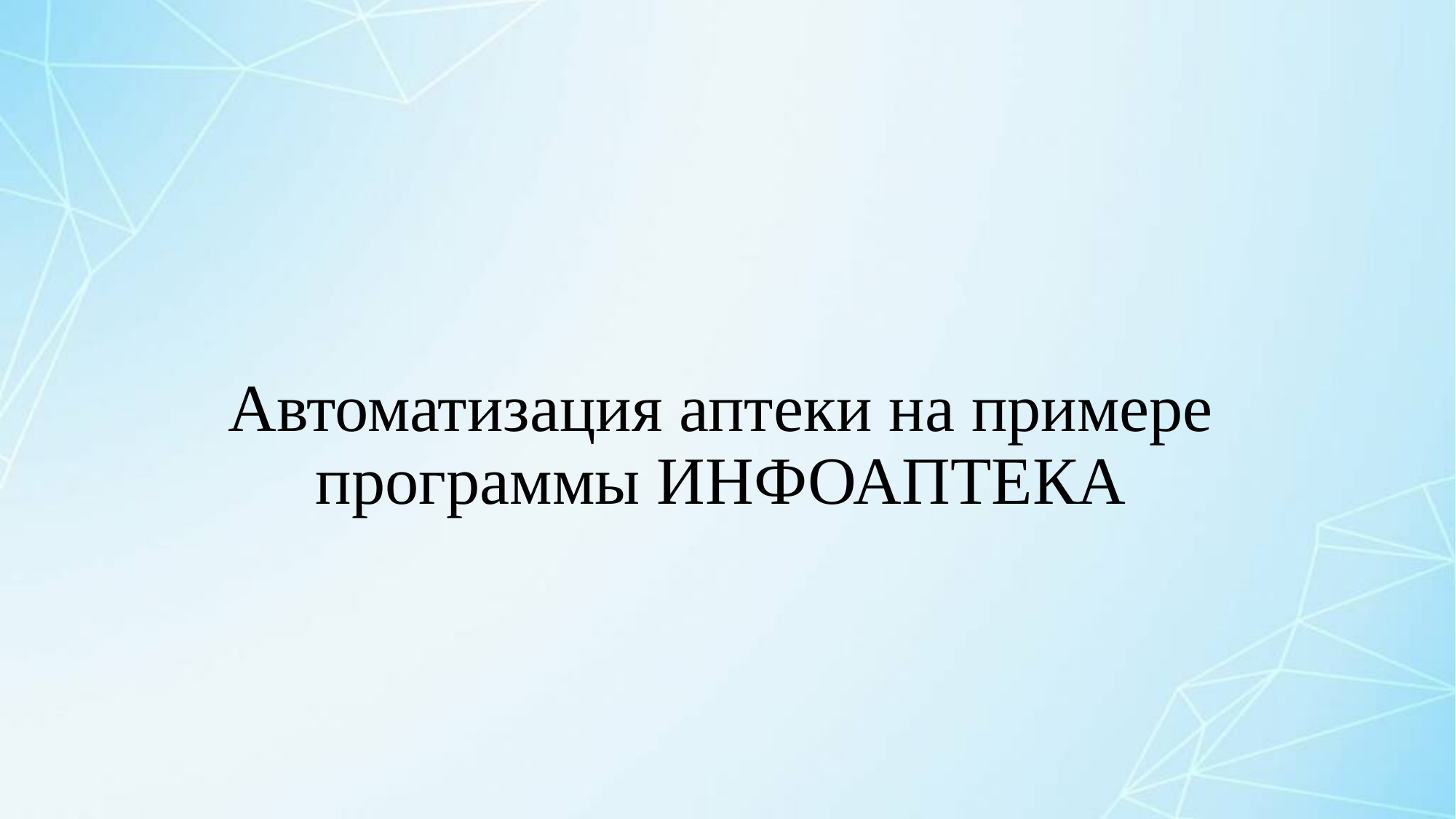

# Автоматизация аптеки на примере программы ИНФОАПТЕКА